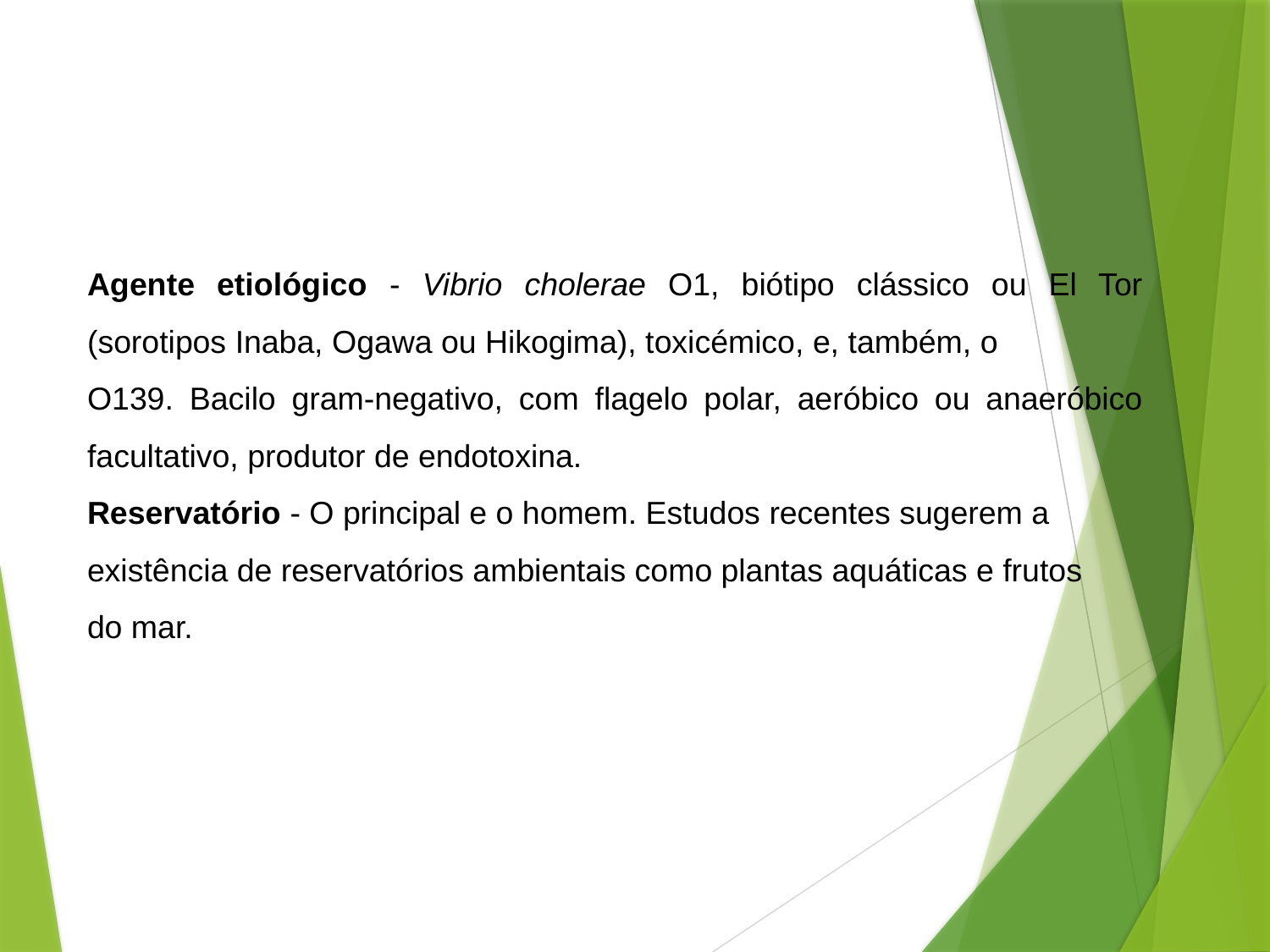

Agente etiológico - Vibrio cholerae O1, biótipo clássico ou El Tor (sorotipos Inaba, Ogawa ou Hikogima), toxicémico, e, também, o
O139. Bacilo gram-negativo, com flagelo polar, aeróbico ou anaeróbico facultativo, produtor de endotoxina.
Reservatório - O principal e o homem. Estudos recentes sugerem a
existência de reservatórios ambientais como plantas aquáticas e frutos
do mar.